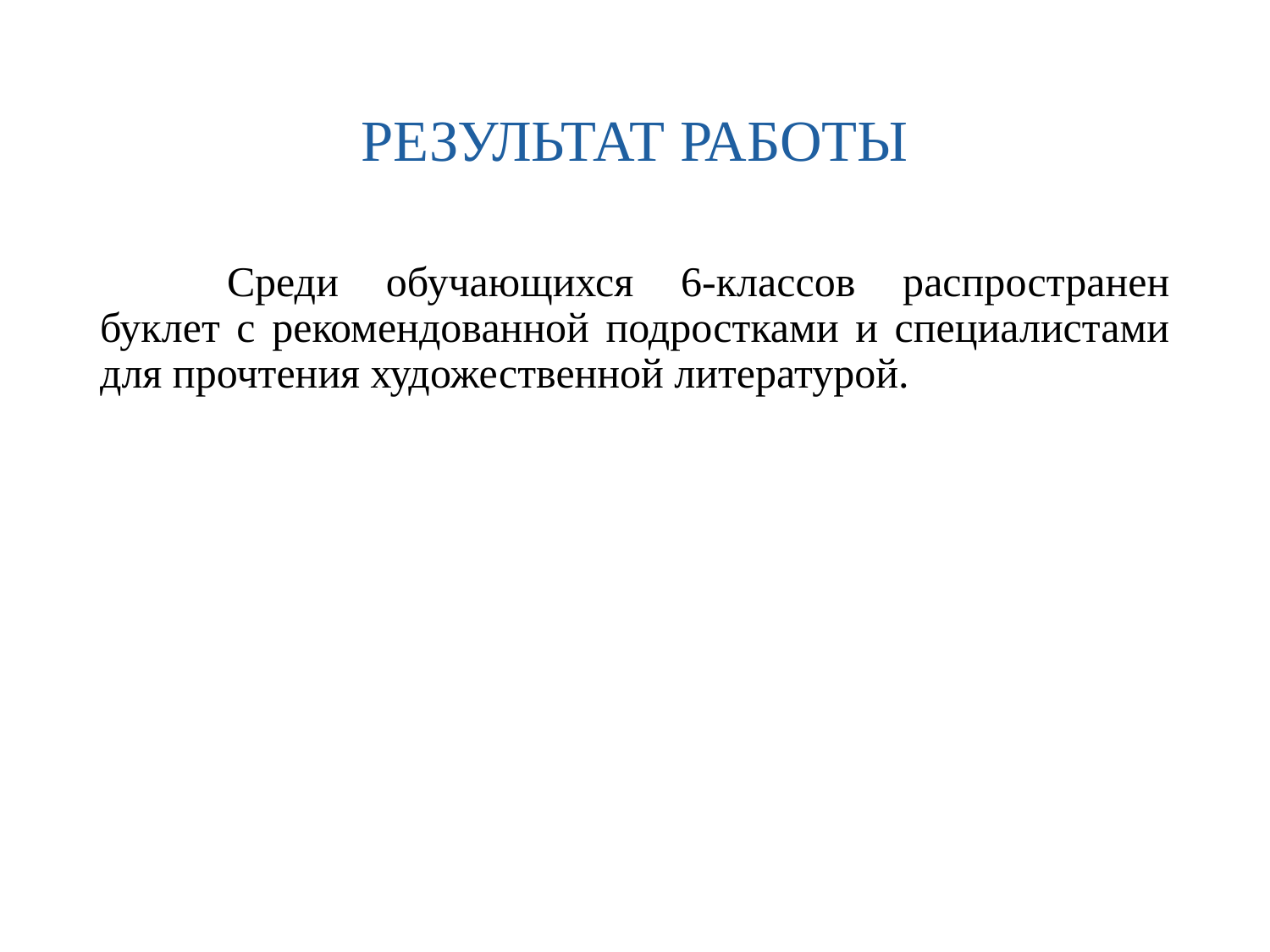

# РЕЗУЛЬТАТ РАБОТЫ
	Среди обучающихся 6-классов распространен буклет с рекомендованной подростками и специалистами для прочтения художественной литературой.